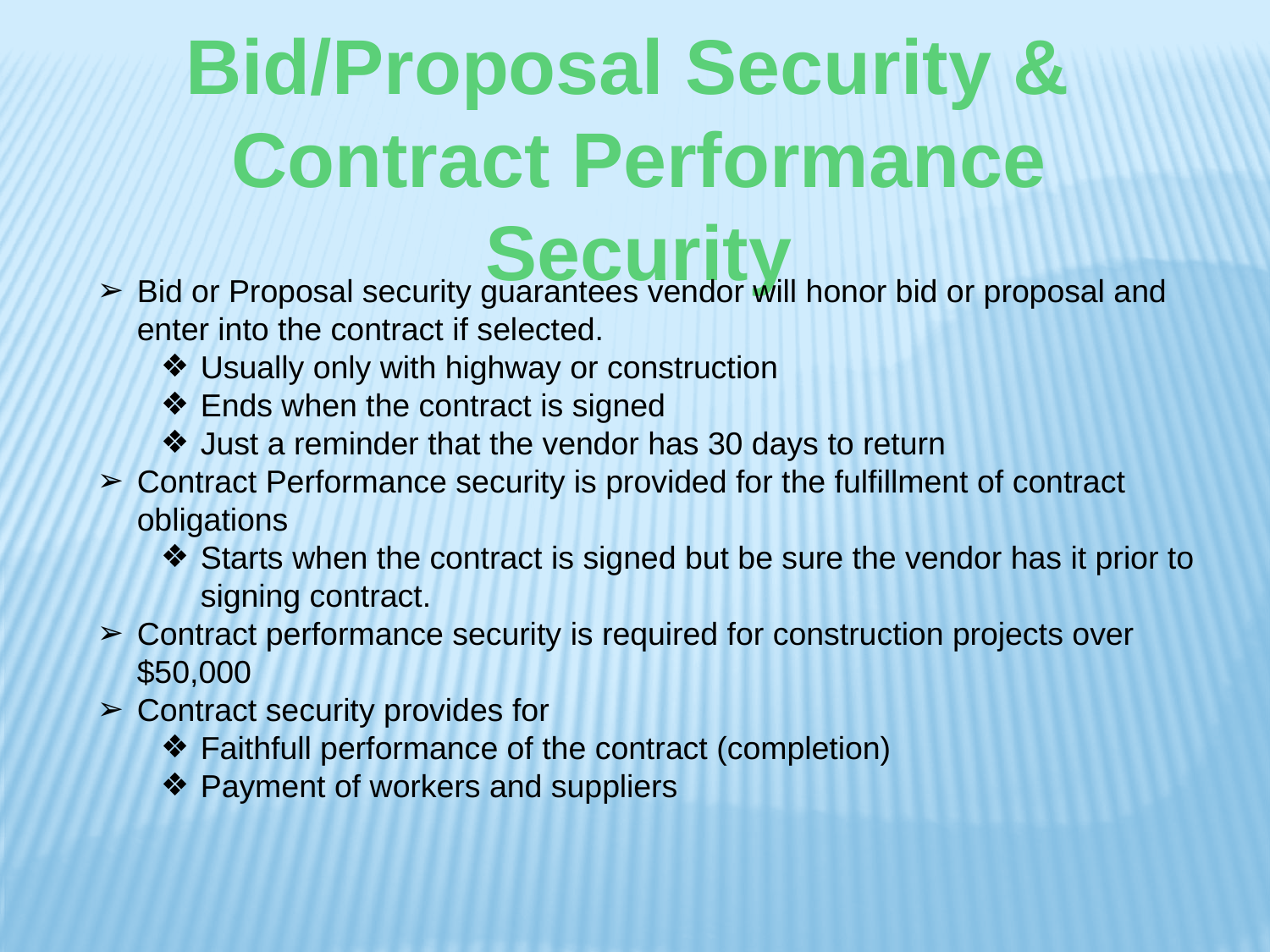

Bid/Proposal Security &
Contract Performance Security
Bid or Proposal security guarantees vendor will honor bid or proposal and enter into the contract if selected.
Usually only with highway or construction
Ends when the contract is signed
Just a reminder that the vendor has 30 days to return
Contract Performance security is provided for the fulfillment of contract obligations
Starts when the contract is signed but be sure the vendor has it prior to signing contract.
Contract performance security is required for construction projects over $50,000
Contract security provides for
Faithfull performance of the contract (completion)
Payment of workers and suppliers